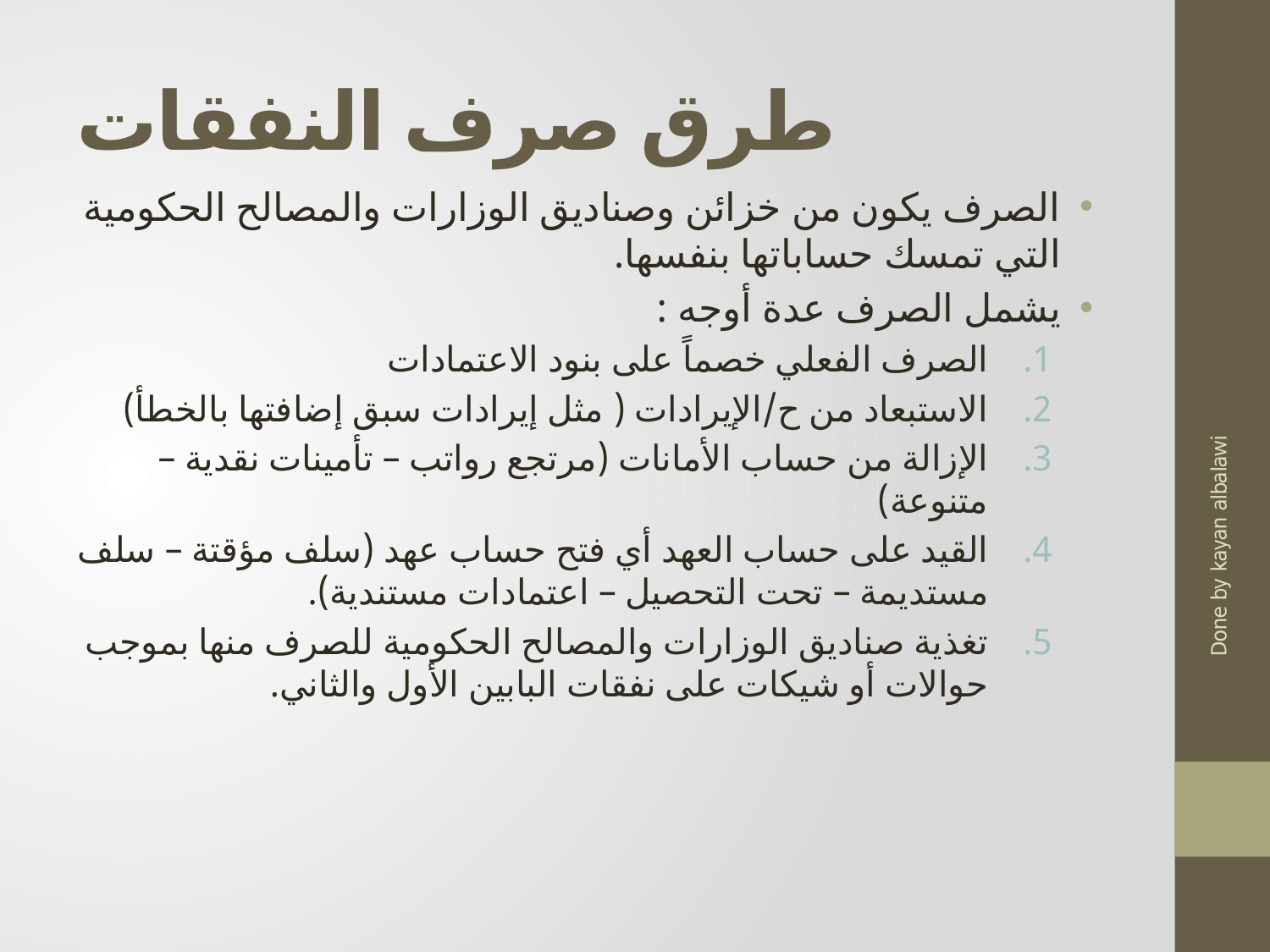

# طرق صرف النفقات
الصرف يكون من خزائن وصناديق الوزارات والمصالح الحكومية التي تمسك حساباتها بنفسها.
يشمل الصرف عدة أوجه :
الصرف الفعلي خصماً على بنود الاعتمادات
الاستبعاد من ح/الإيرادات ( مثل إيرادات سبق إضافتها بالخطأ)
الإزالة من حساب الأمانات (مرتجع رواتب – تأمينات نقدية – متنوعة)
القيد على حساب العهد أي فتح حساب عهد (سلف مؤقتة – سلف مستديمة – تحت التحصيل – اعتمادات مستندية).
تغذية صناديق الوزارات والمصالح الحكومية للصرف منها بموجب حوالات أو شيكات على نفقات البابين الأول والثاني.
Done by kayan albalawi